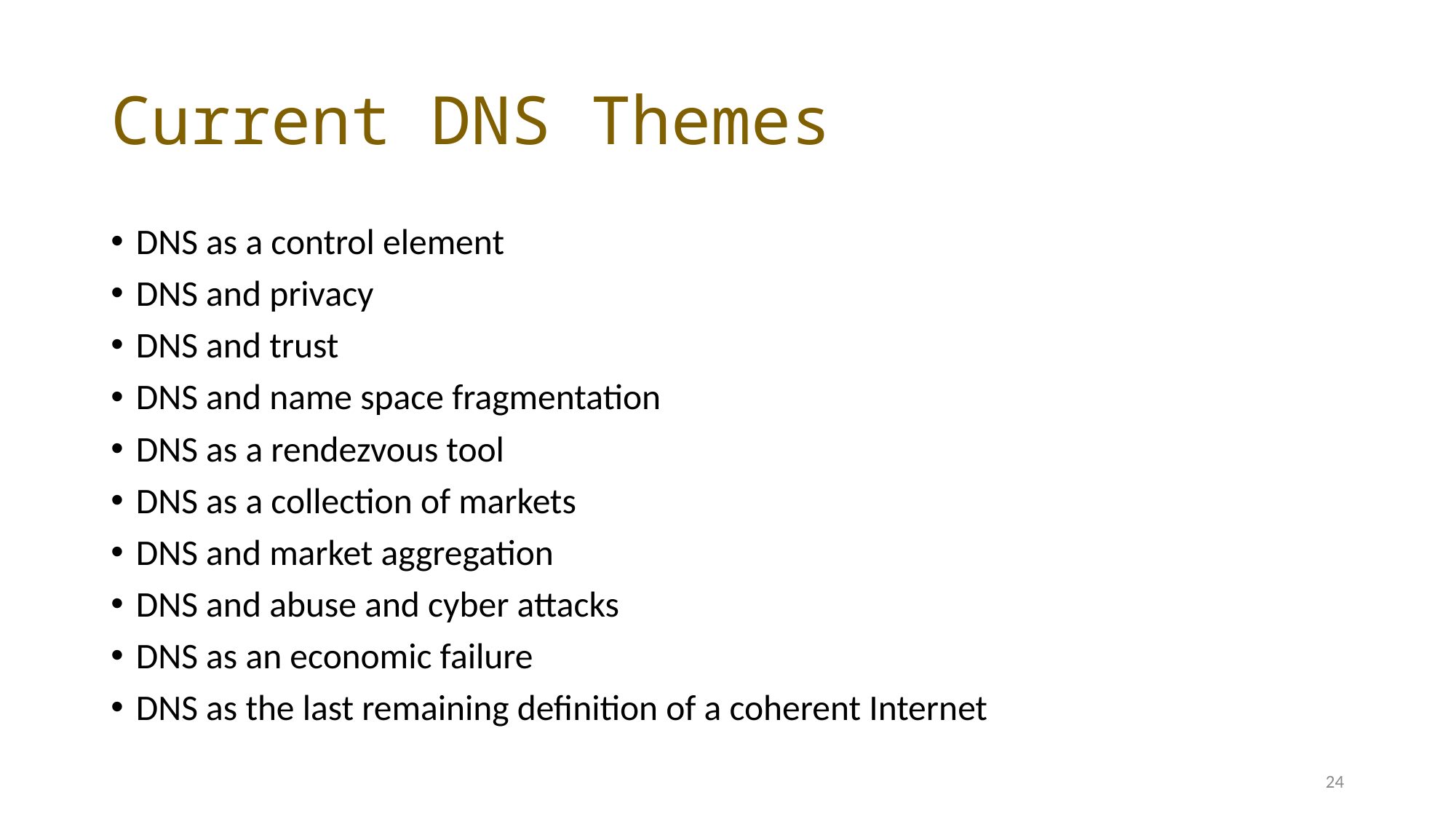

# Current DNS Themes
DNS as a control element
DNS and privacy
DNS and trust
DNS and name space fragmentation
DNS as a rendezvous tool
DNS as a collection of markets
DNS and market aggregation
DNS and abuse and cyber attacks
DNS as an economic failure
DNS as the last remaining definition of a coherent Internet
24